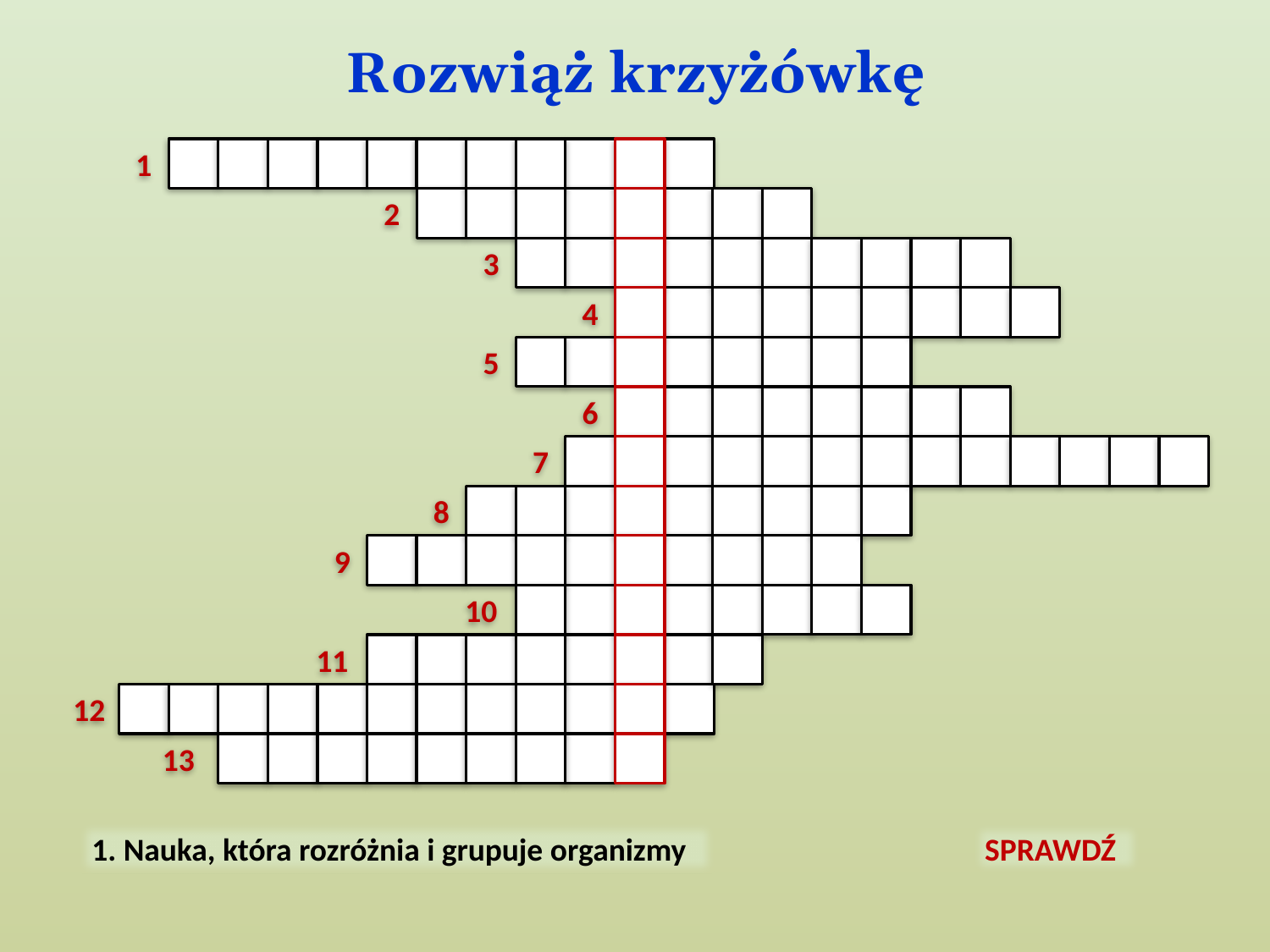

Rozwiąż krzyżówkę
1

2

3

4

5

6

7

8

9

10

11

12

13

1. Nauka, która rozróżnia i grupuje organizmy
SPRAWDŹ
Autor: Elżbieta Jarębska